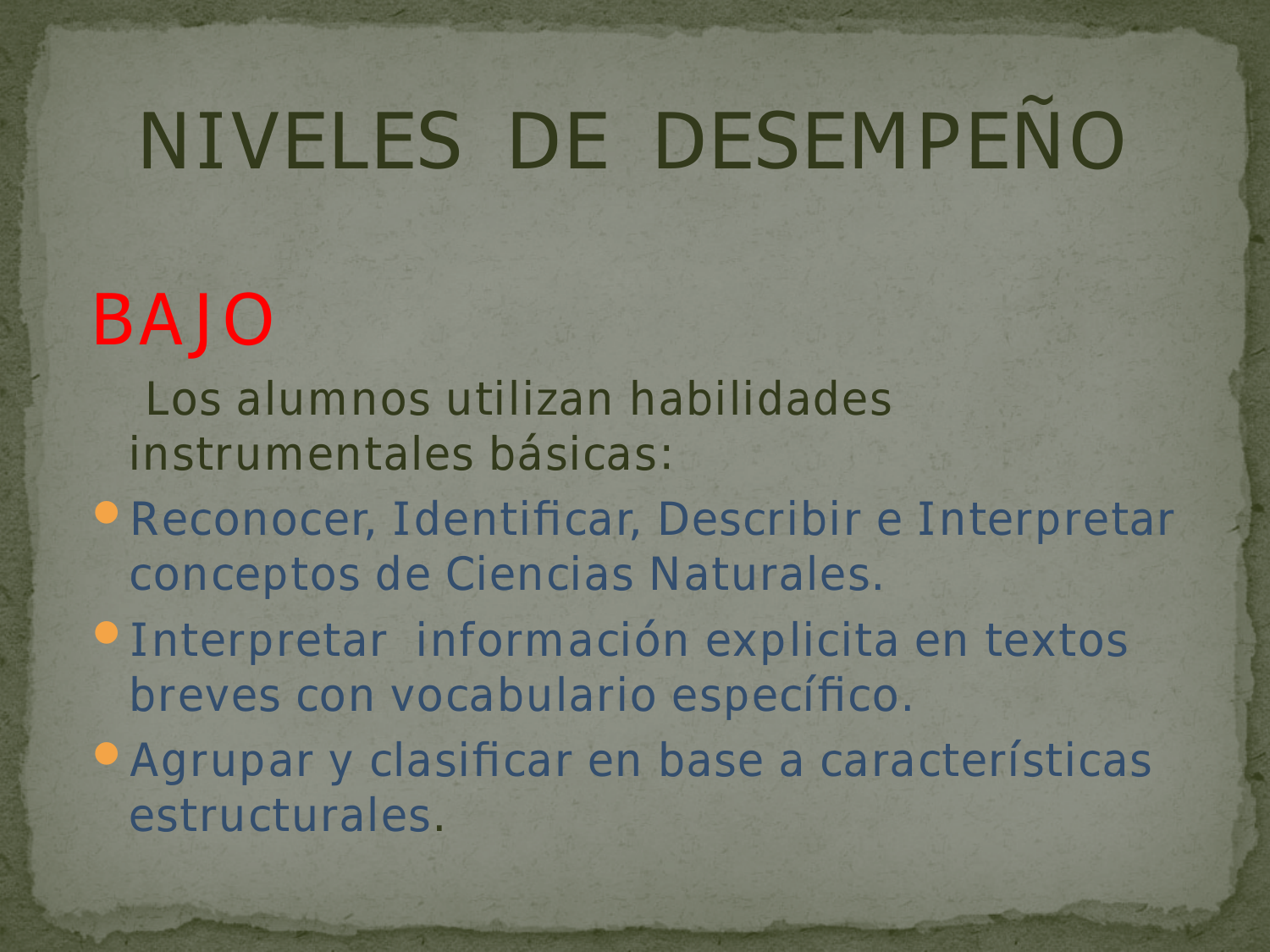

# NIVELES  DE  DESEMPEÑO
BAJO
    Los alumnos utilizan habilidades instrumentales básicas:
Reconocer, Identificar, Describir e Interpretar conceptos de Ciencias Naturales.
Interpretar  información explicita en textos breves con vocabulario específico.
Agrupar y clasificar en base a características estructurales.